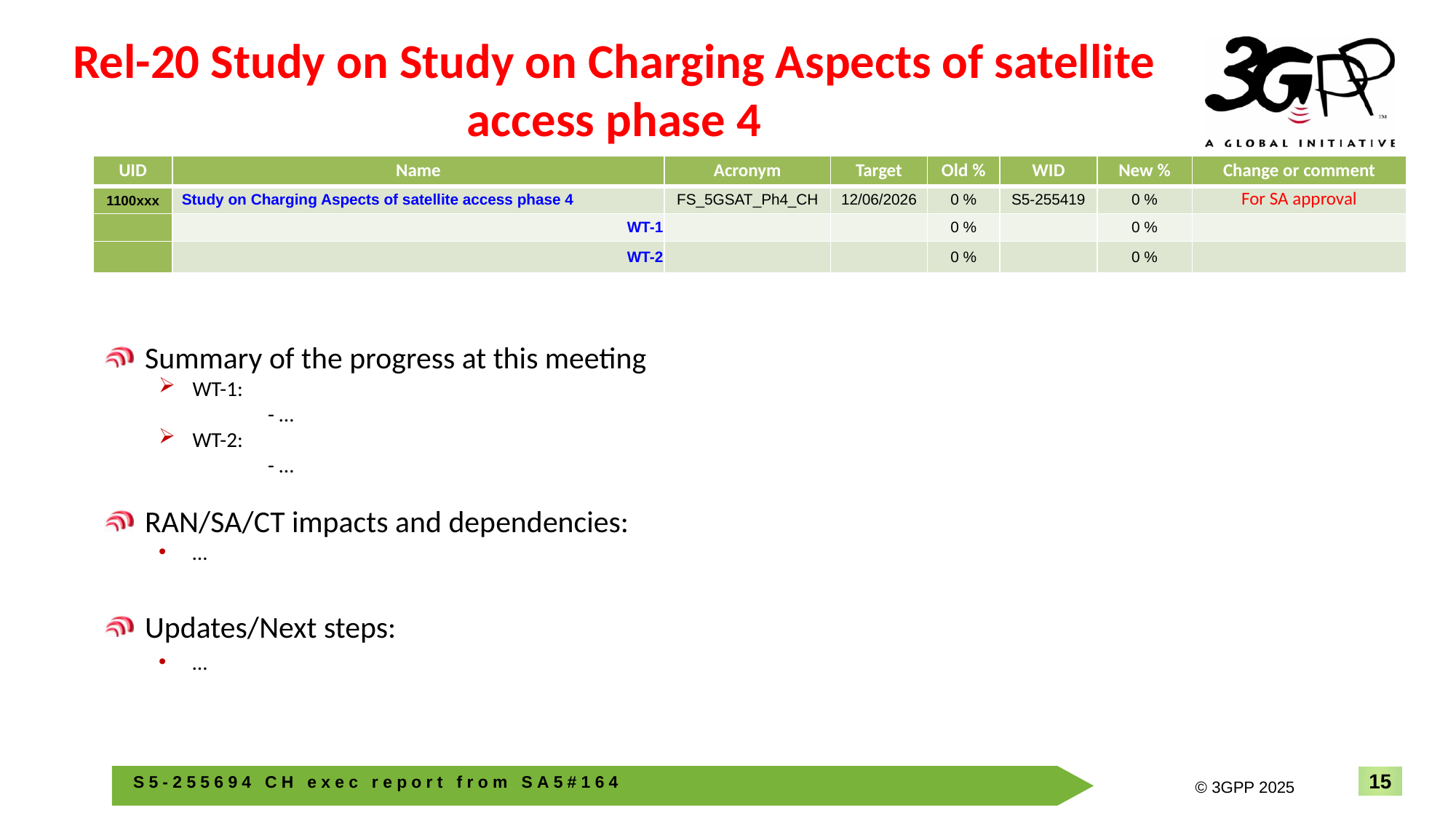

# Rel-20 Study on Study on Charging Aspects of satellite access phase 4
| UID | Name | Acronym | Target | Old % | WID | New % | Change or comment |
| --- | --- | --- | --- | --- | --- | --- | --- |
| 1100xxx | Study on Charging Aspects of satellite access phase 4 | FS\_5GSAT\_Ph4\_CH | 12/06/2026 | 0 % | S5-255419 | 0 % | For SA approval |
|  | WT-1 |  |  | 0 % |  | 0 % |  |
|  | WT-2 |  |  | 0 % |  | 0 % |  |
Summary of the progress at this meeting
WT-1:
	- …
WT-2:
	- …

RAN/SA/CT impacts and dependencies:
…

Updates/Next steps:
…